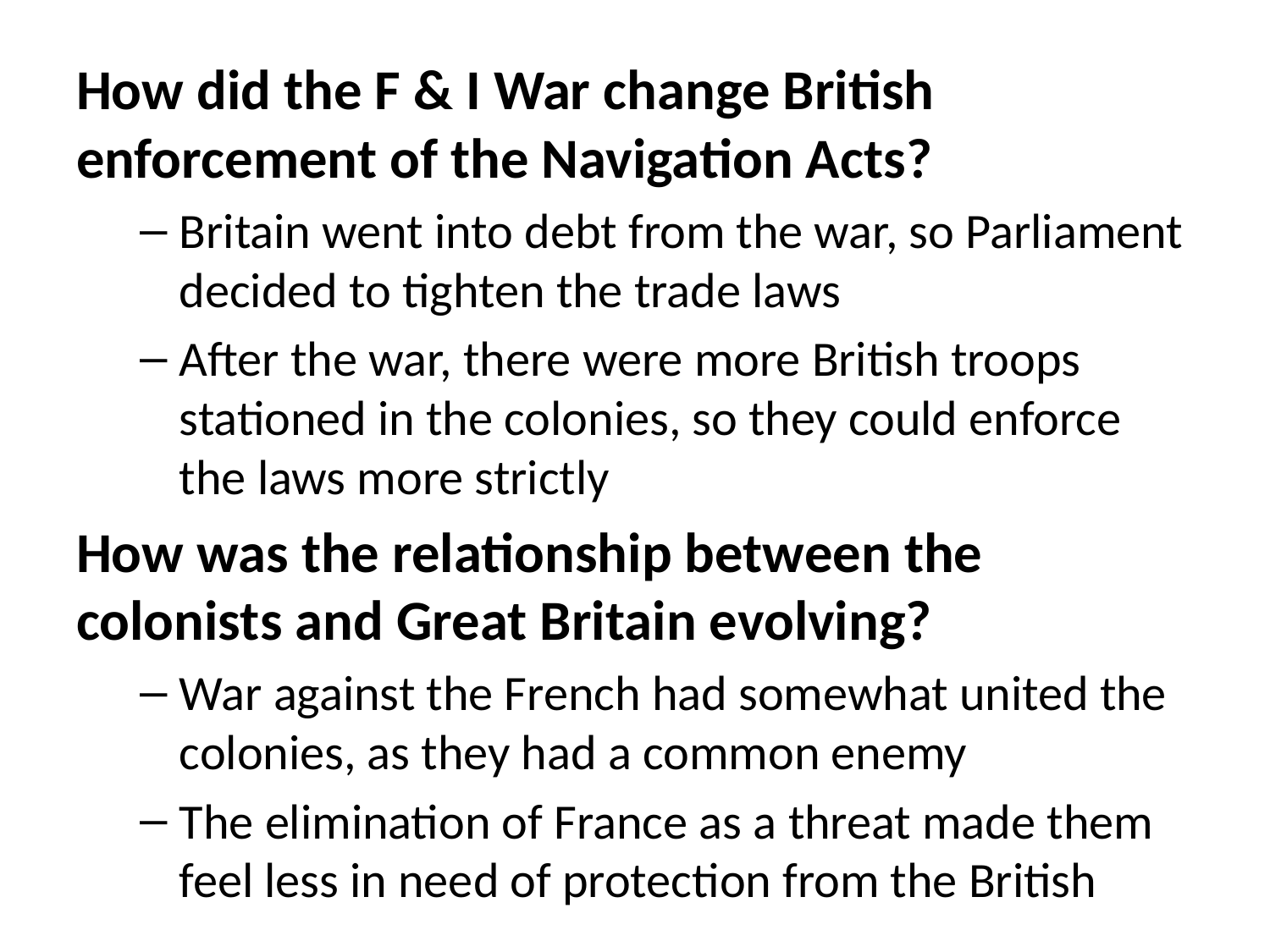

How did the F & I War change British enforcement of the Navigation Acts?
Britain went into debt from the war, so Parliament decided to tighten the trade laws
After the war, there were more British troops stationed in the colonies, so they could enforce the laws more strictly
How was the relationship between the colonists and Great Britain evolving?
War against the French had somewhat united the colonies, as they had a common enemy
The elimination of France as a threat made them feel less in need of protection from the British